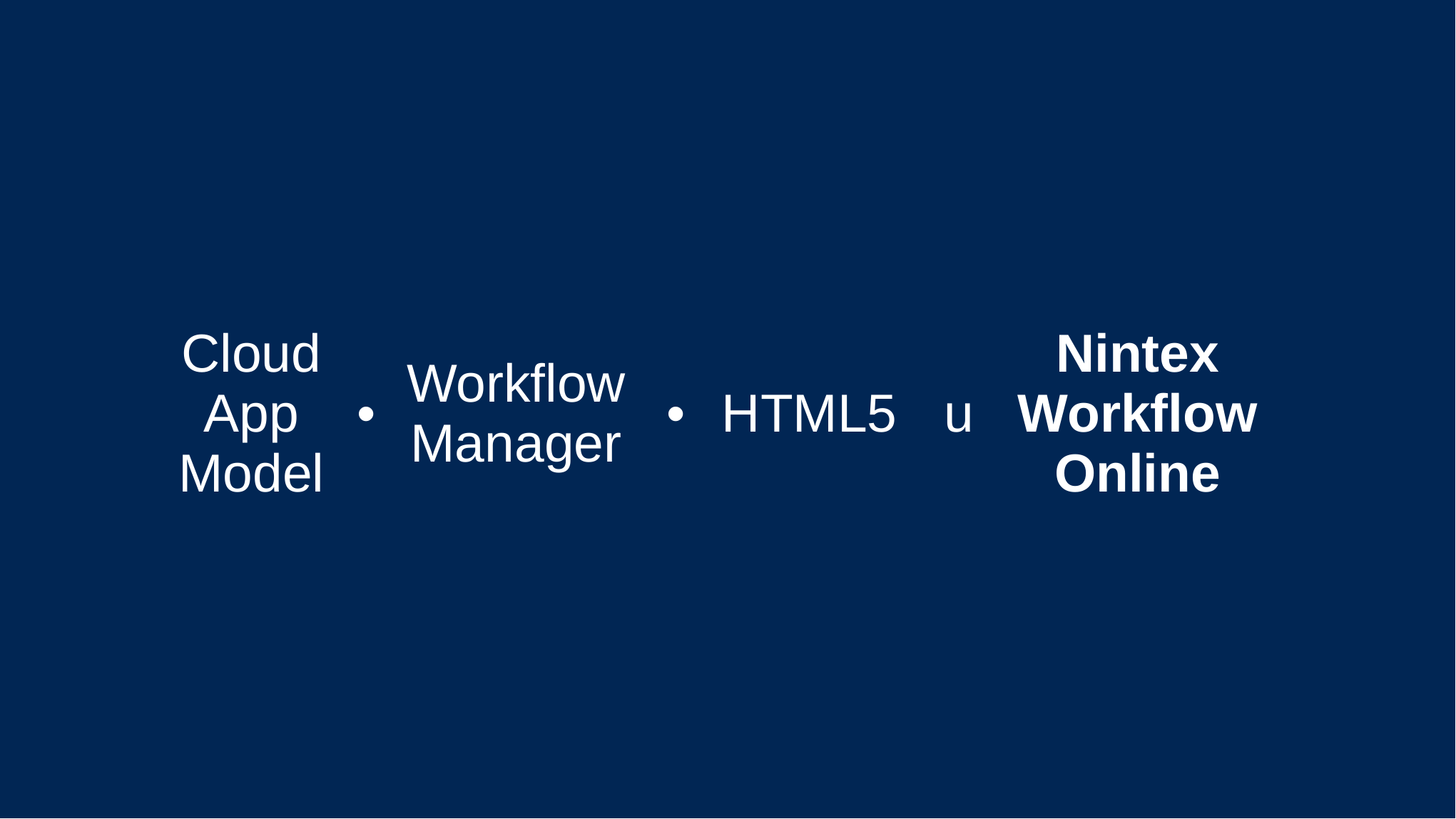

| Cloud App Model | • | Workflow Manager | • | HTML5 | u | Nintex Workflow Online |
| --- | --- | --- | --- | --- | --- | --- |